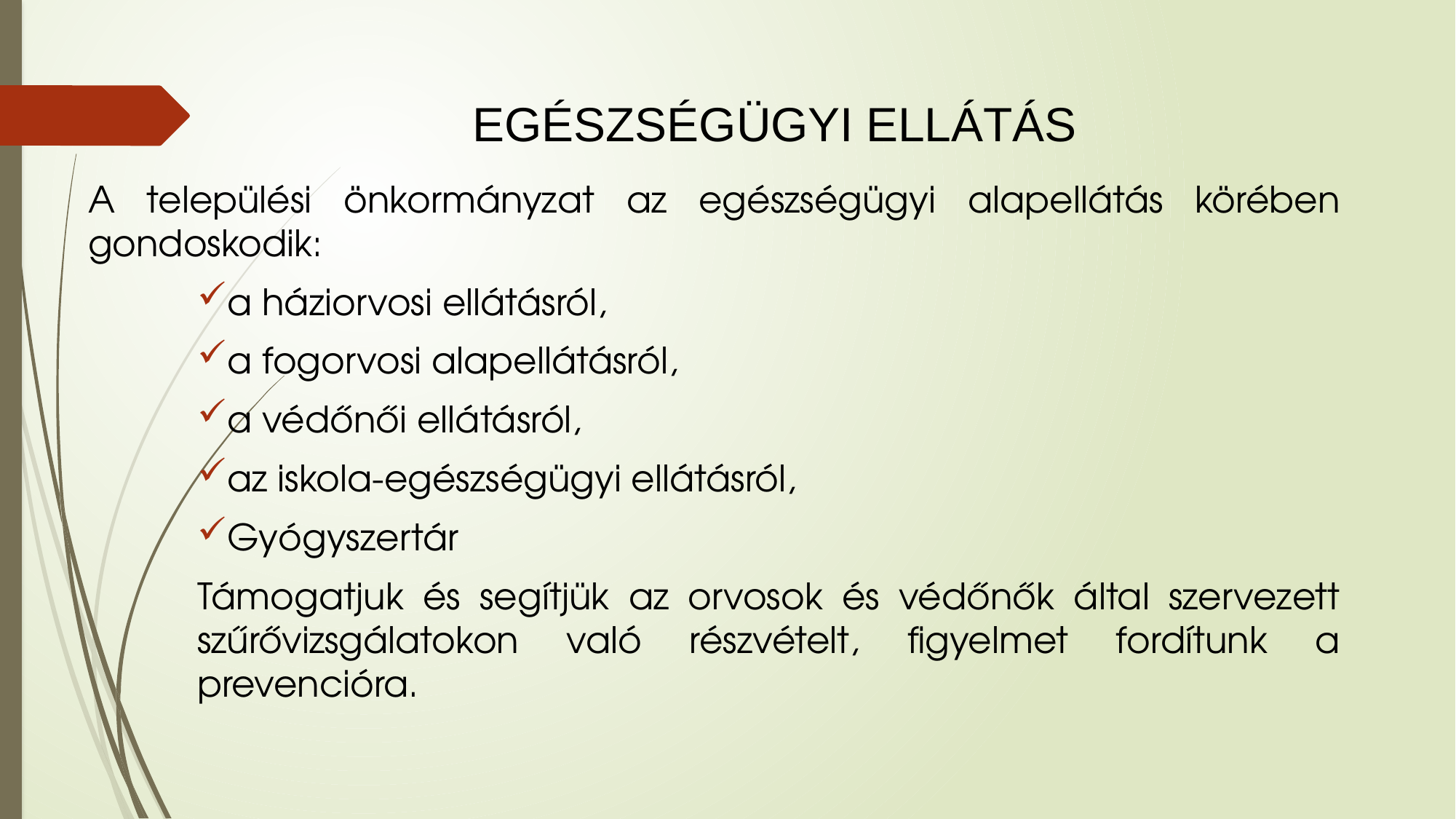

# EGÉSZSÉGÜGYI ELLÁTÁS
A települési önkormányzat az egészségügyi alapellátás körében gondoskodik:
a háziorvosi ellátásról,
a fogorvosi alapellátásról,
a védőnői ellátásról,
az iskola-egészségügyi ellátásról,
Gyógyszertár
Támogatjuk és segítjük az orvosok és védőnők által szervezett szűrővizsgálatokon való részvételt, figyelmet fordítunk a prevencióra.